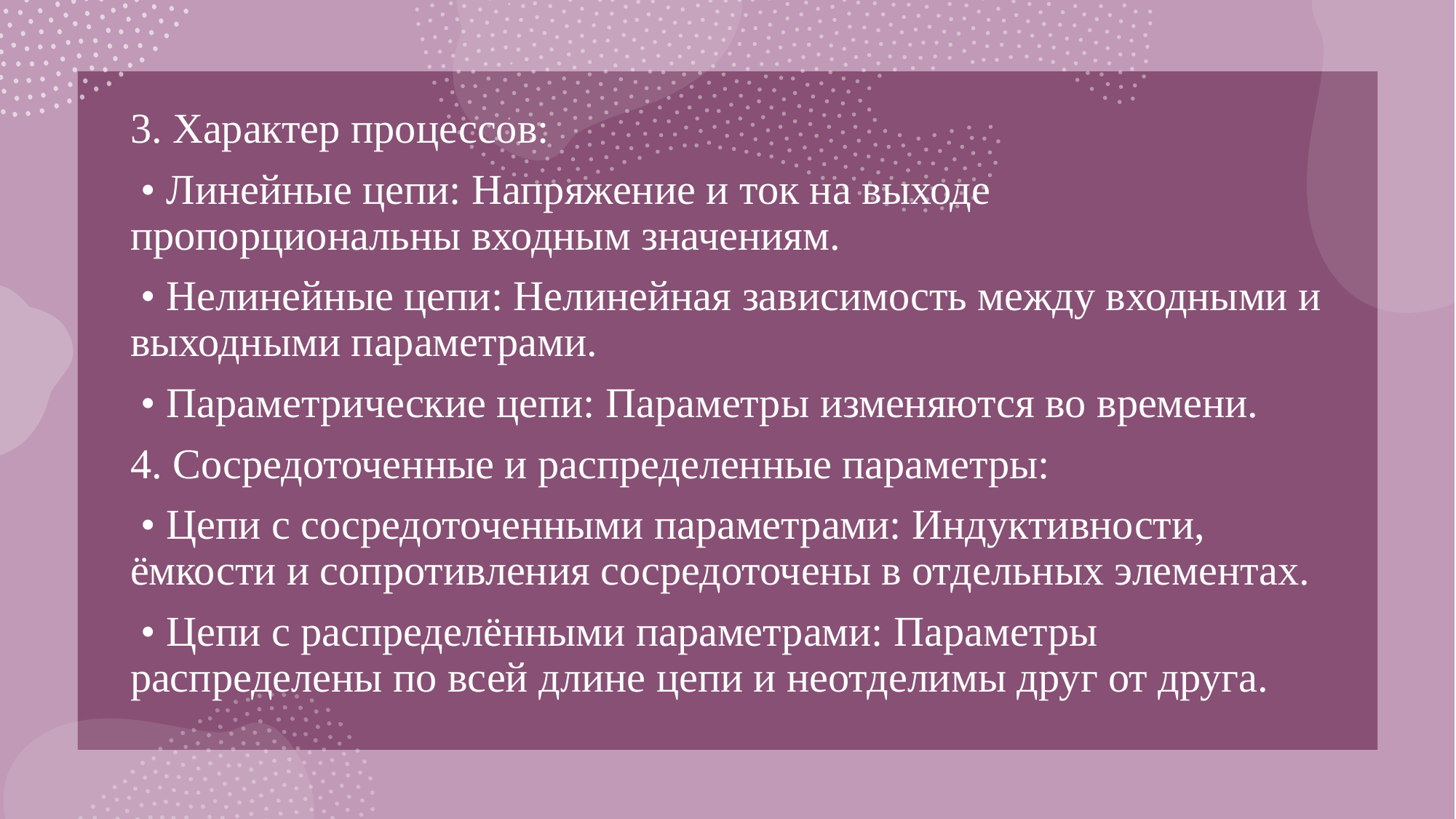

3. Характер процессов:
 • Линейные цепи: Напряжение и ток на выходе пропорциональны входным значениям.
 • Нелинейные цепи: Нелинейная зависимость между входными и выходными параметрами.
 • Параметрические цепи: Параметры изменяются во времени.
4. Сосредоточенные и распределенные параметры:
 • Цепи с сосредоточенными параметрами: Индуктивности, ёмкости и сопротивления сосредоточены в отдельных элементах.
 • Цепи с распределёнными параметрами: Параметры распределены по всей длине цепи и неотделимы друг от друга.